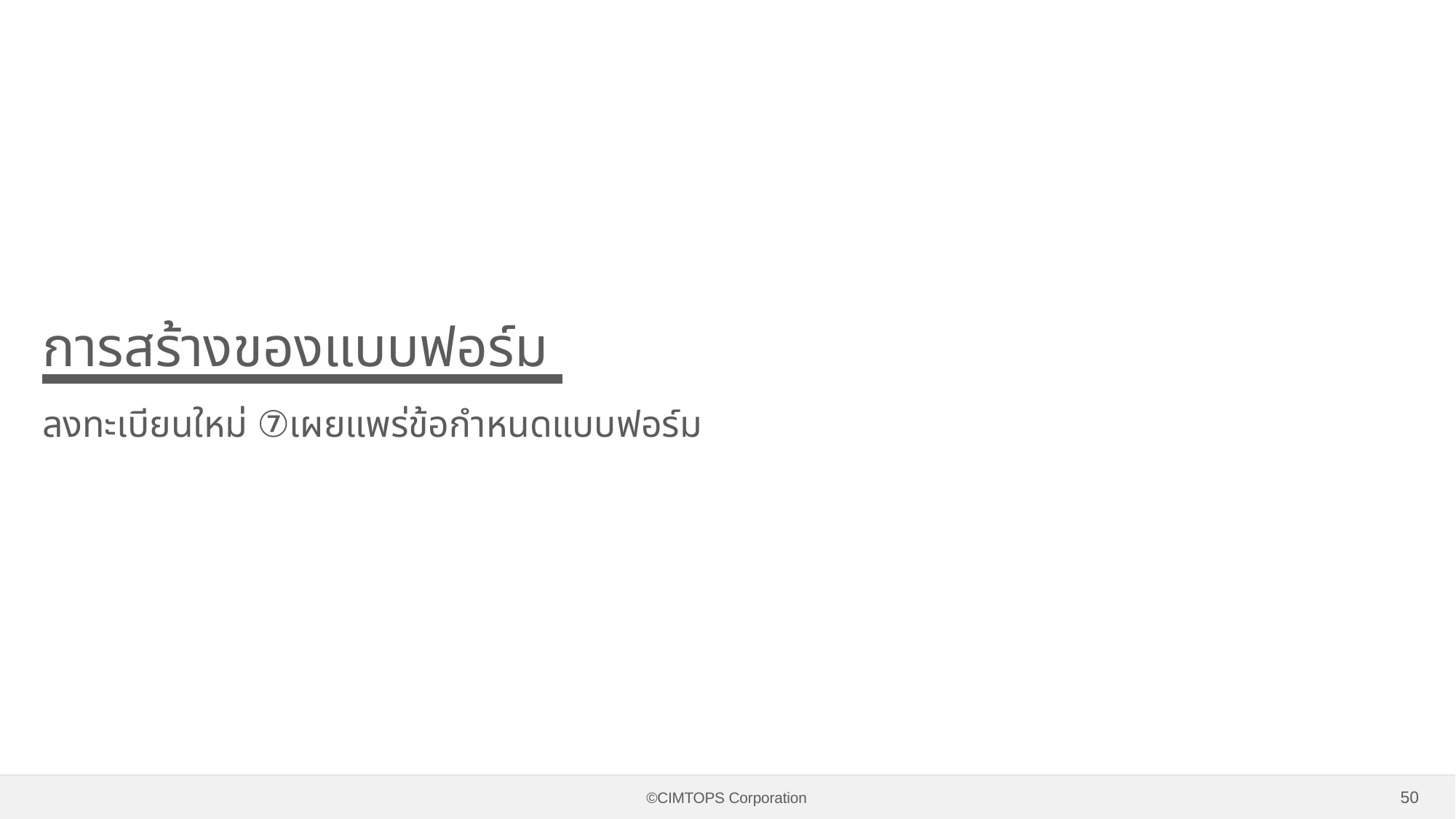

# การสร้างของแบบฟอร์ม
ลงทะเบียนใหม่ ⑦เผยแพร่ข้อกำหนดแบบฟอร์ม
50
©CIMTOPS Corporation